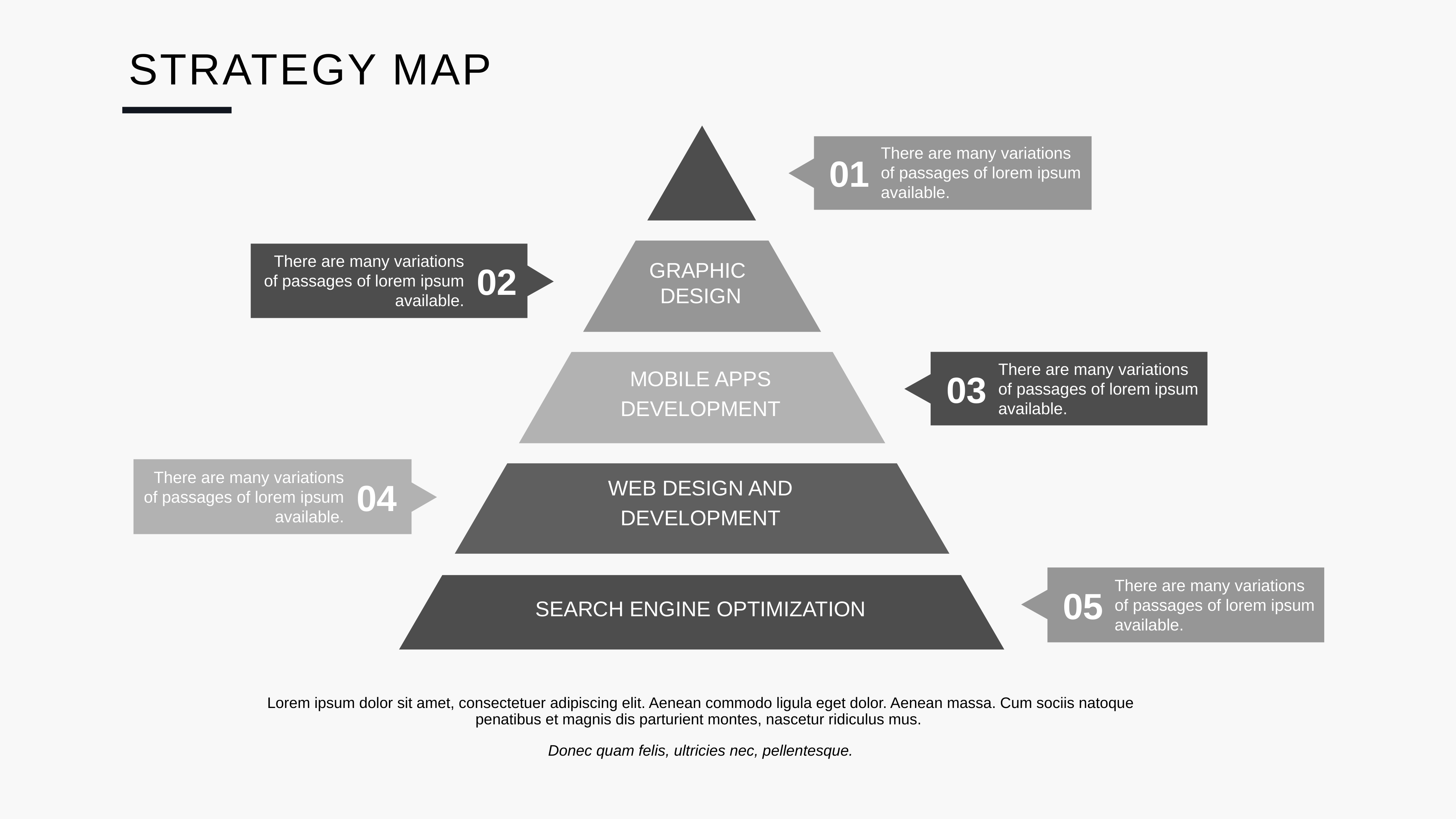

STRATEGY MAP

There are many variations of passages of lorem ipsum available.
01

There are many variations of passages of lorem ipsum available.
GRAPHIC
DESIGN
02

There are many variations of passages of lorem ipsum available.
MOBILE APPS
DEVELOPMENT
03

There are many variations of passages of lorem ipsum available.
WEB DESIGN AND
DEVELOPMENT
04

There are many variations of passages of lorem ipsum available.

05
SEARCH ENGINE OPTIMIZATION
Lorem ipsum dolor sit amet, consectetuer adipiscing elit. Aenean commodo ligula eget dolor. Aenean massa. Cum sociis natoque penatibus et magnis dis parturient montes, nascetur ridiculus mus.
Donec quam felis, ultricies nec, pellentesque.